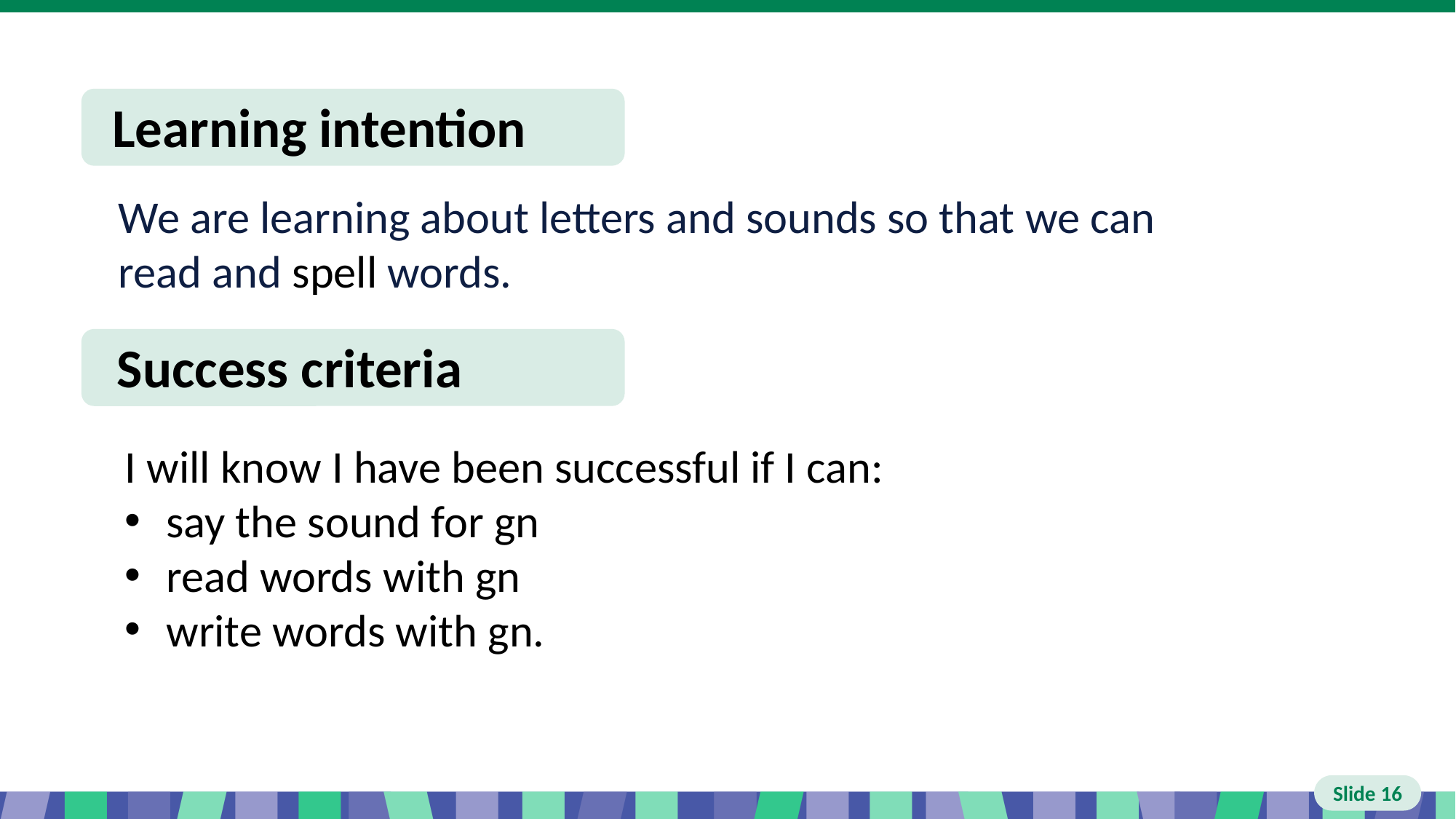

Slide 16 Learning intention and success criteria
I will know I have been successful if I can:
say the sound for gn
read words with gn
write words with gn.